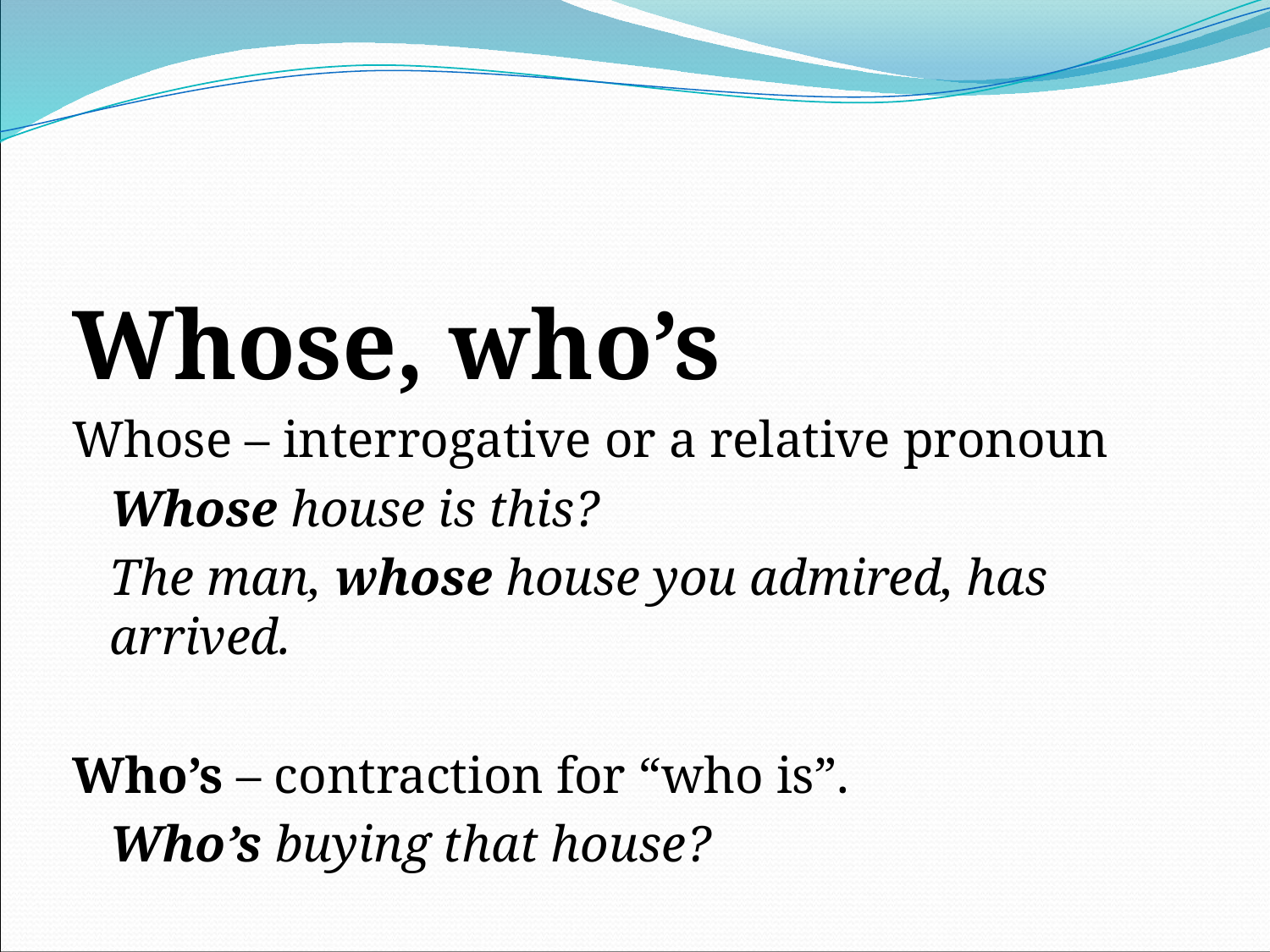

#
Whose, who’s
Whose – interrogative or a relative pronoun
	Whose house is this?
	The man, whose house you admired, has arrived.

Who’s – contraction for “who is”.
	Who’s buying that house?